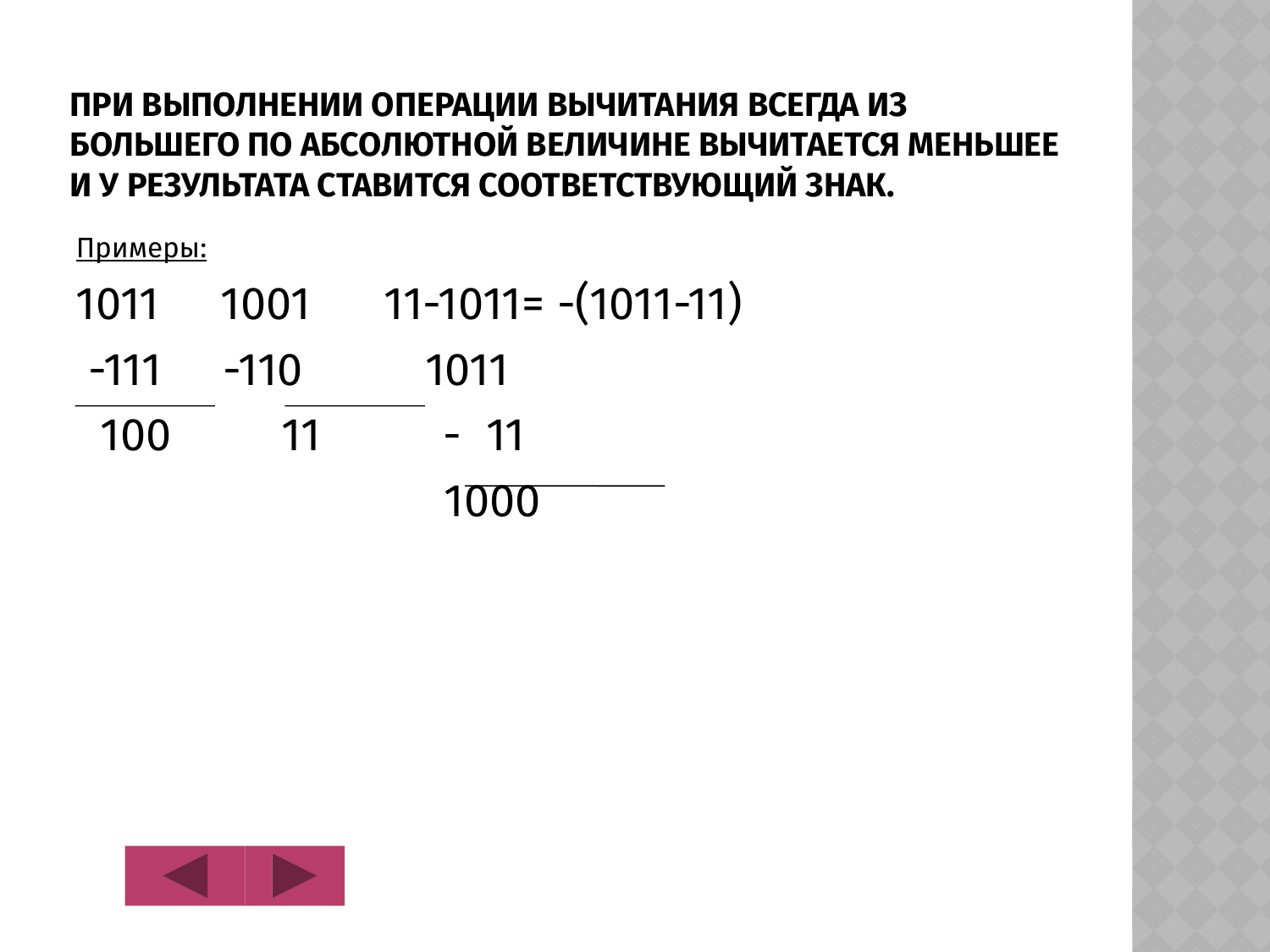

# При выполнении операции вычитания всегда из большего по абсолютной величине вычитается меньшее и у результата ставится соответствующий знак.
Примеры:
1011     1001      11-1011= -(1011-11)
 -111     -110          1011
  100         11          -  11
                              1000